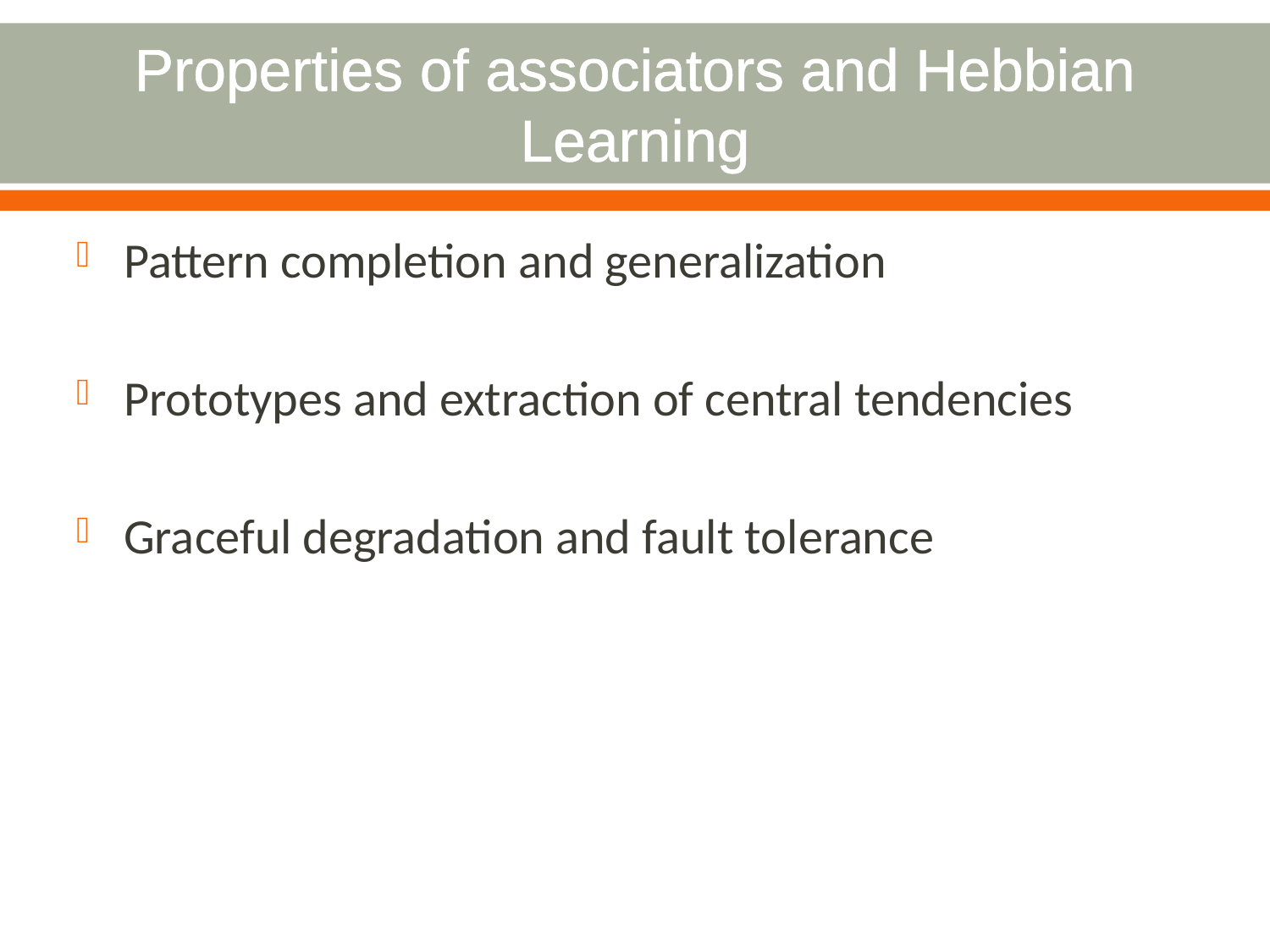

# Properties of associators and Hebbian Learning
Pattern completion and generalization

Prototypes and extraction of central tendencies

Graceful degradation and fault tolerance